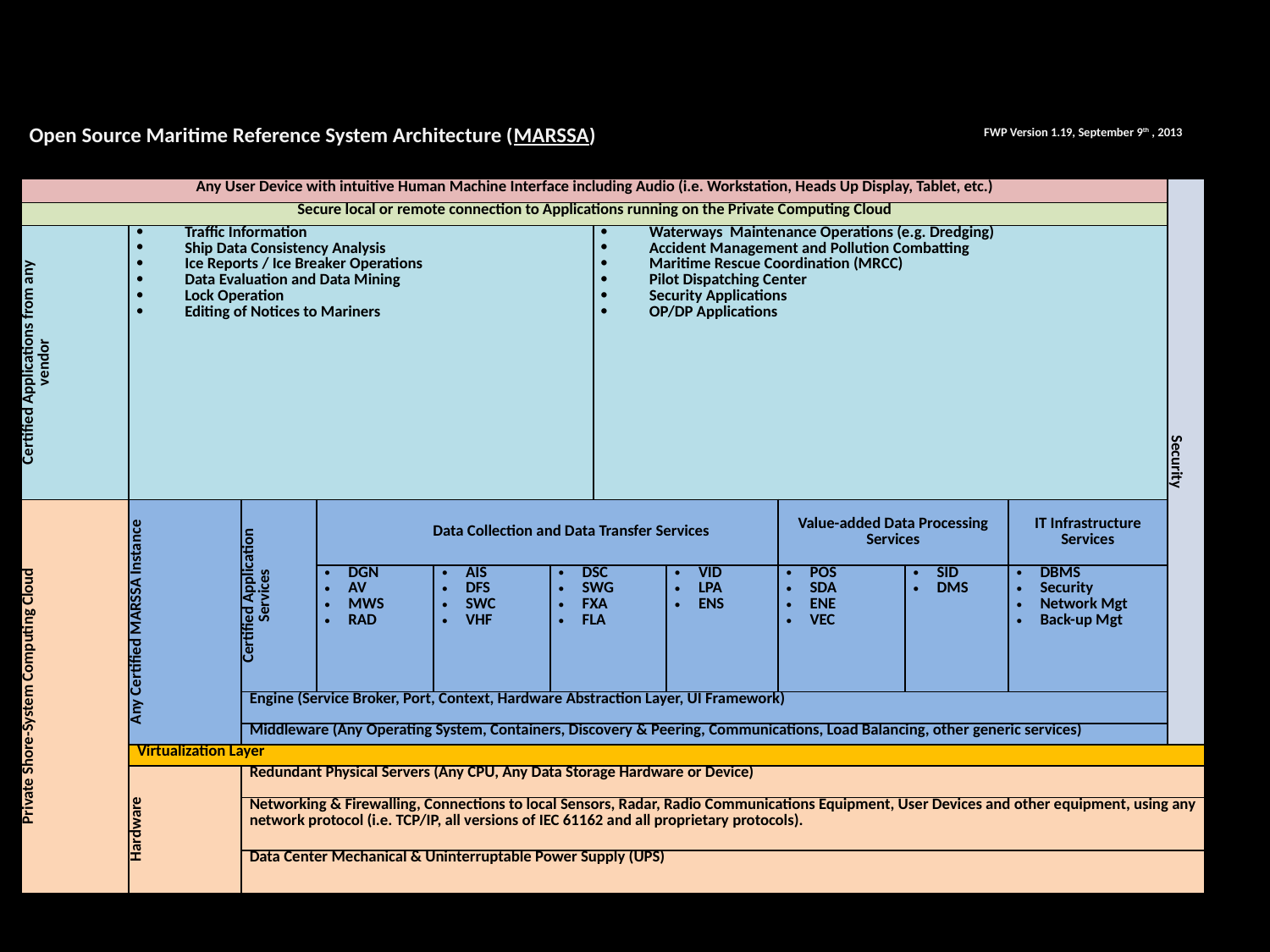

| Open Source Maritime Reference System Architecture (MARSSA) |  |  |  |  |  |  |  |  |  | FWP Version 1.19, September 9th , 2013 |  |  |  |
| --- | --- | --- | --- | --- | --- | --- | --- | --- | --- | --- | --- | --- | --- |
| Any User Device with intuitive Human Machine Interface including Audio (i.e. Workstation, Heads Up Display, Tablet, etc.) |  |  |  |  |  |  |  |  |  |  |  |  | Security |
| Secure local or remote connection to Applications running on the Private Computing Cloud |  |  |  |  |  |  |  |  |  |  |  |  |  |
| Certified Applications from any vendor | Traffic Information Ship Data Consistency Analysis Ice Reports / Ice Breaker Operations Data Evaluation and Data Mining Lock Operation Editing of Notices to Mariners |  |  |  |  | Waterways Maintenance Operations (e.g. Dredging) Accident Management and Pollution Combatting Maritime Rescue Coordination (MRCC) Pilot Dispatching Center Security Applications OP/DP Applications |  |  |  |  |  |  |  |
| Private Shore-System Computing Cloud | Any Certified MARSSA Instance | Certified Application Services | Data Collection and Data Transfer Services |  |  |  |  | Value-added Data Processing Services |  |  |  | IT Infrastructure Services |  |
|  |  |  | DGN AV MWS RAD | AIS DFS SWC VHF | DSC SWG FXA FLA |  | VID LPA ENS | POS SDA ENE VEC |  |  | SID DMS | DBMS Security Network Mgt Back-up Mgt |  |
|  |  | Engine (Service Broker, Port, Context, Hardware Abstraction Layer, UI Framework) |  |  |  |  |  |  |  |  |  |  |  |
|  |  | Middleware (Any Operating System, Containers, Discovery & Peering, Communications, Load Balancing, other generic services) |  |  |  |  |  |  |  |  |  |  |  |
|  | Virtualization Layer |  |  |  |  |  |  |  |  |  |  |  |  |
|  | Hardware | Redundant Physical Servers (Any CPU, Any Data Storage Hardware or Device) |  |  |  |  |  |  |  |  |  |  |  |
|  |  | Networking & Firewalling, Connections to local Sensors, Radar, Radio Communications Equipment, User Devices and other equipment, using any network protocol (i.e. TCP/IP, all versions of IEC 61162 and all proprietary protocols). |  |  |  |  |  |  |  |  |  |  |  |
|  |  | Data Center Mechanical & Uninterruptable Power Supply (UPS) |  |  |  |  |  |  |  |  |  |  |  |
|  |  |  |  |  |  |  |  |  |  |  |  |  |  |